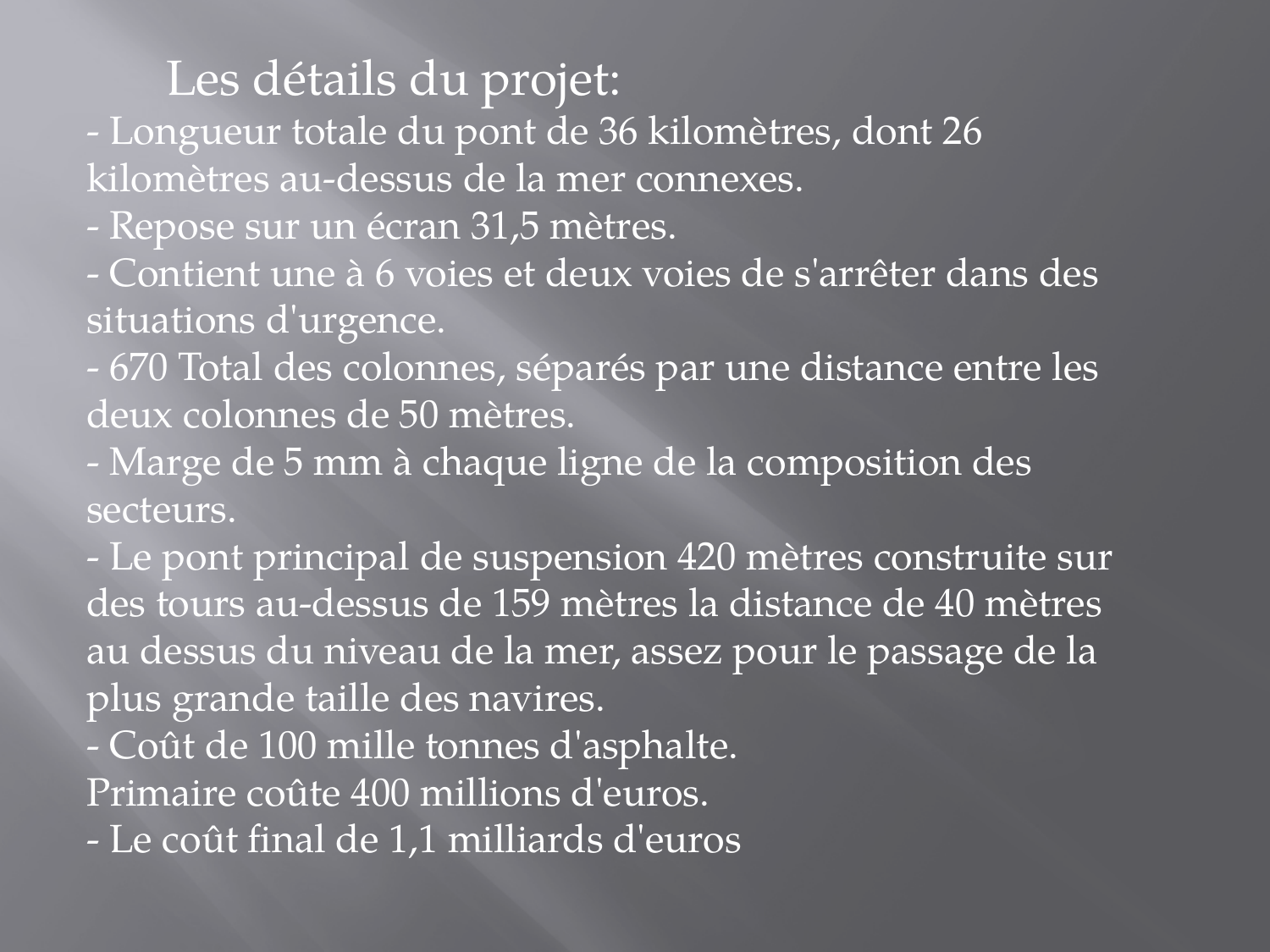

Les détails du projet:
- Longueur totale du pont de 36 kilomètres, dont 26 kilomètres au-dessus de la mer connexes.
- Repose sur un écran 31,5 mètres.
- Contient une à 6 voies et deux voies de s'arrêter dans des situations d'urgence.
- 670 Total des colonnes, séparés par une distance entre les deux colonnes de 50 mètres.
- Marge de 5 mm à chaque ligne de la composition des secteurs.
- Le pont principal de suspension 420 mètres construite sur des tours au-dessus de 159 mètres la distance de 40 mètres au dessus du niveau de la mer, assez pour le passage de la plus grande taille des navires.
- Coût de 100 mille tonnes d'asphalte.
Primaire coûte 400 millions d'euros.
- Le coût final de 1,1 milliards d'euros